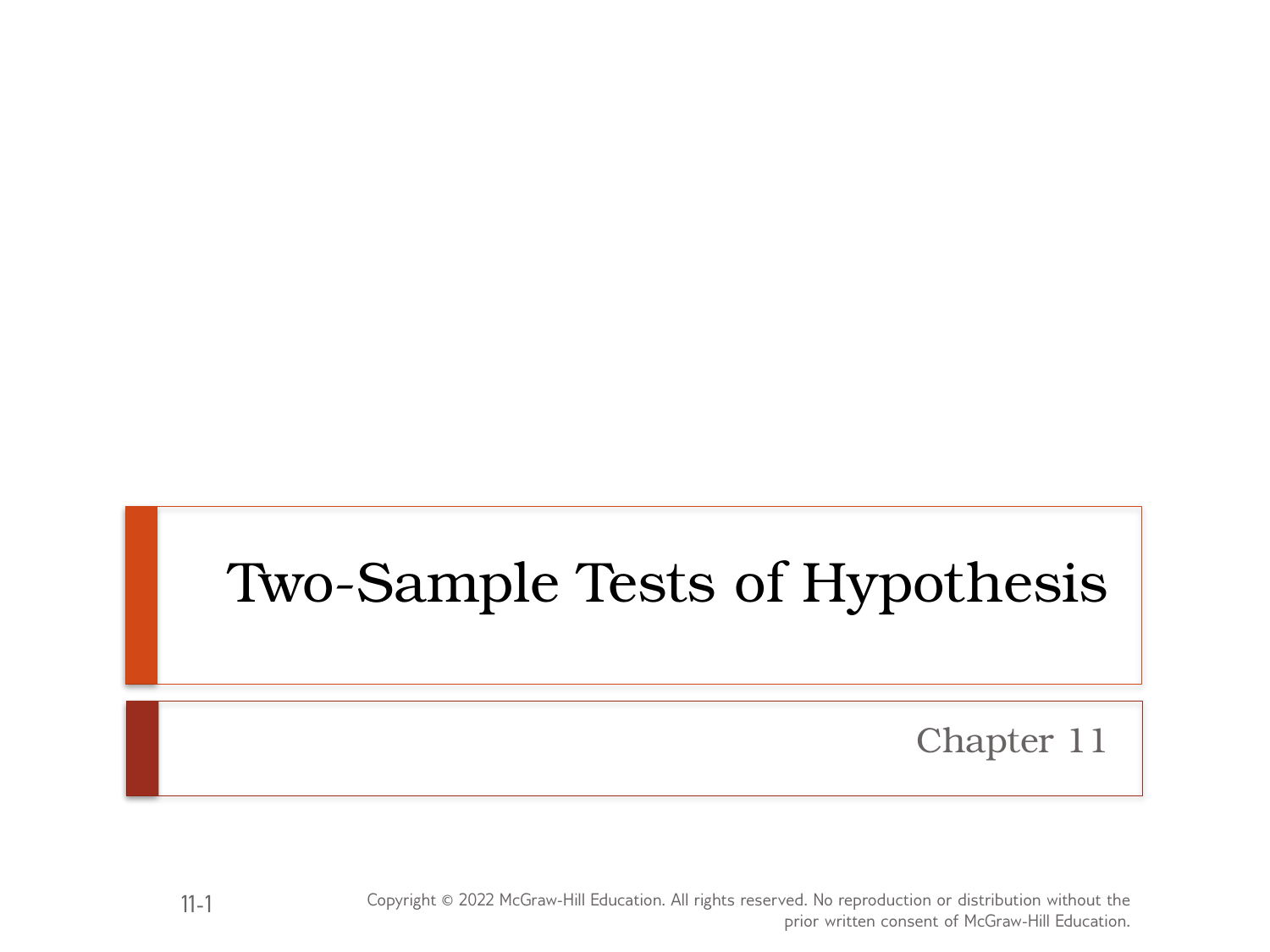

# Two-Sample Tests of Hypothesis
Chapter 11
11-1
Copyright © 2022 McGraw-Hill Education. All rights reserved. No reproduction or distribution without the prior written consent of McGraw-Hill Education.